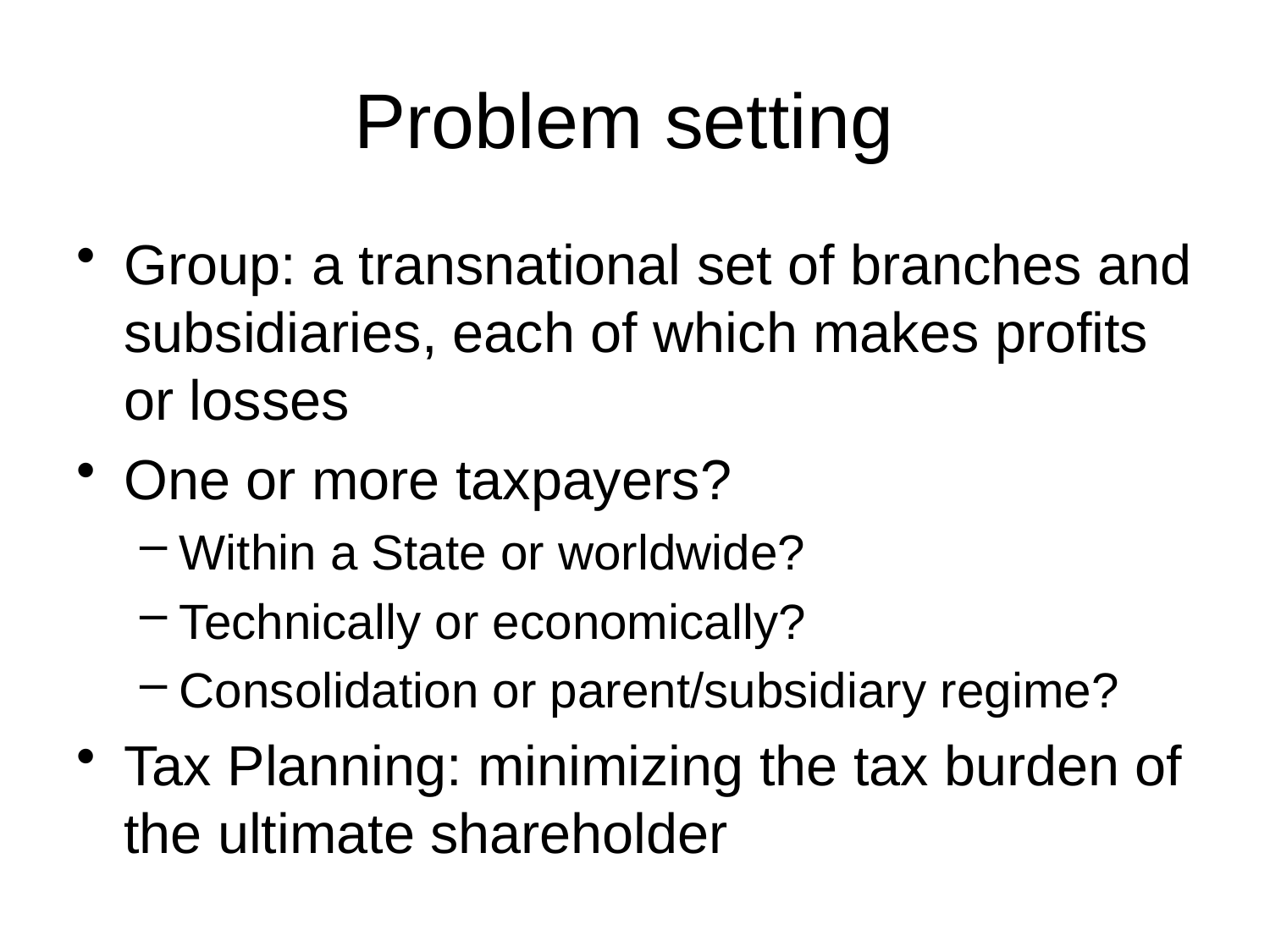

# Problem setting
Group: a transnational set of branches and subsidiaries, each of which makes profits or losses
One or more taxpayers?
Within a State or worldwide?
Technically or economically?
Consolidation or parent/subsidiary regime?
Tax Planning: minimizing the tax burden of the ultimate shareholder